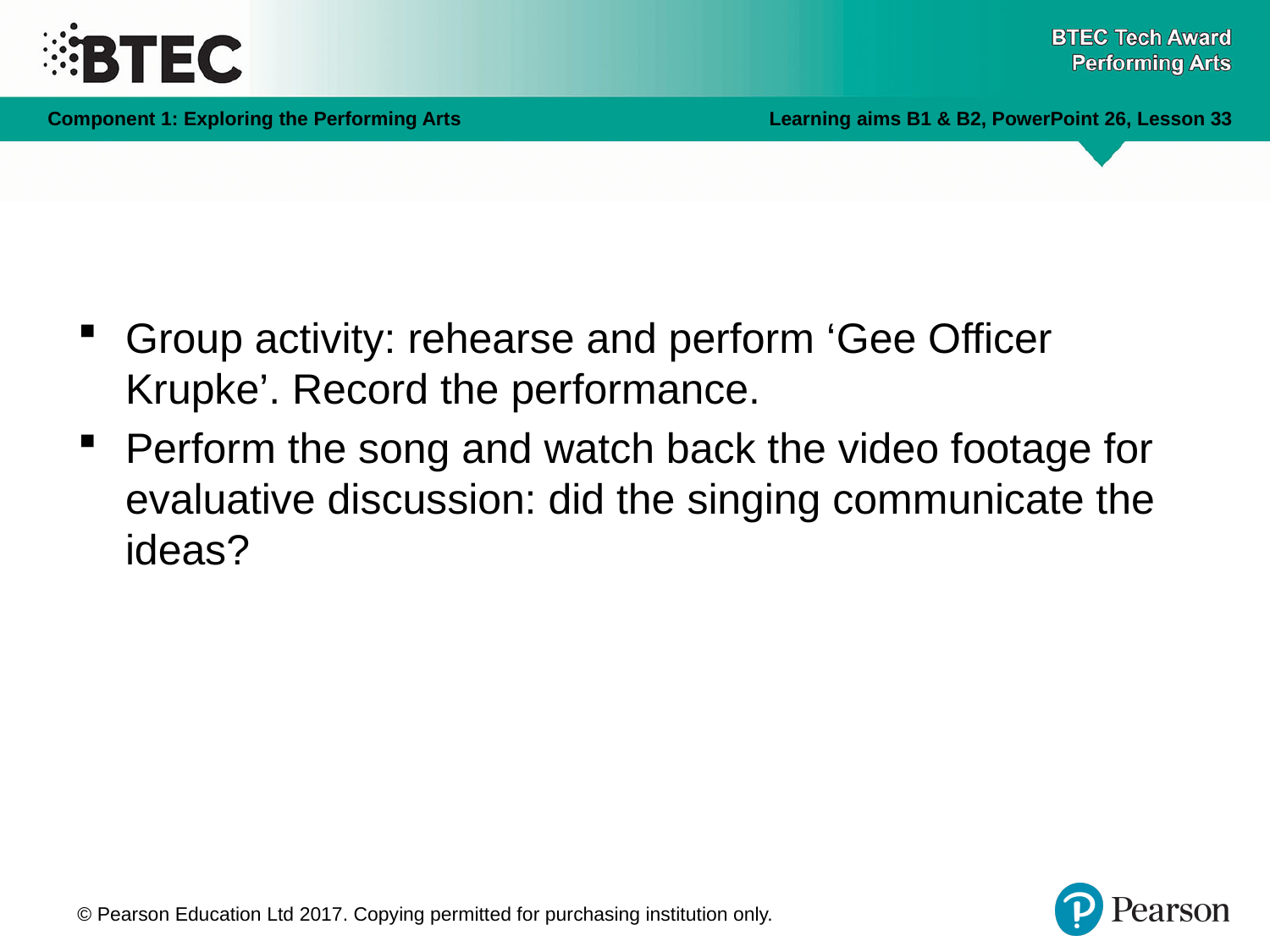

Group activity: rehearse and perform ‘Gee Officer Krupke’. Record the performance.
Perform the song and watch back the video footage for evaluative discussion: did the singing communicate the ideas?

© Pearson Education Ltd 2017. Copying permitted for purchasing institution only.